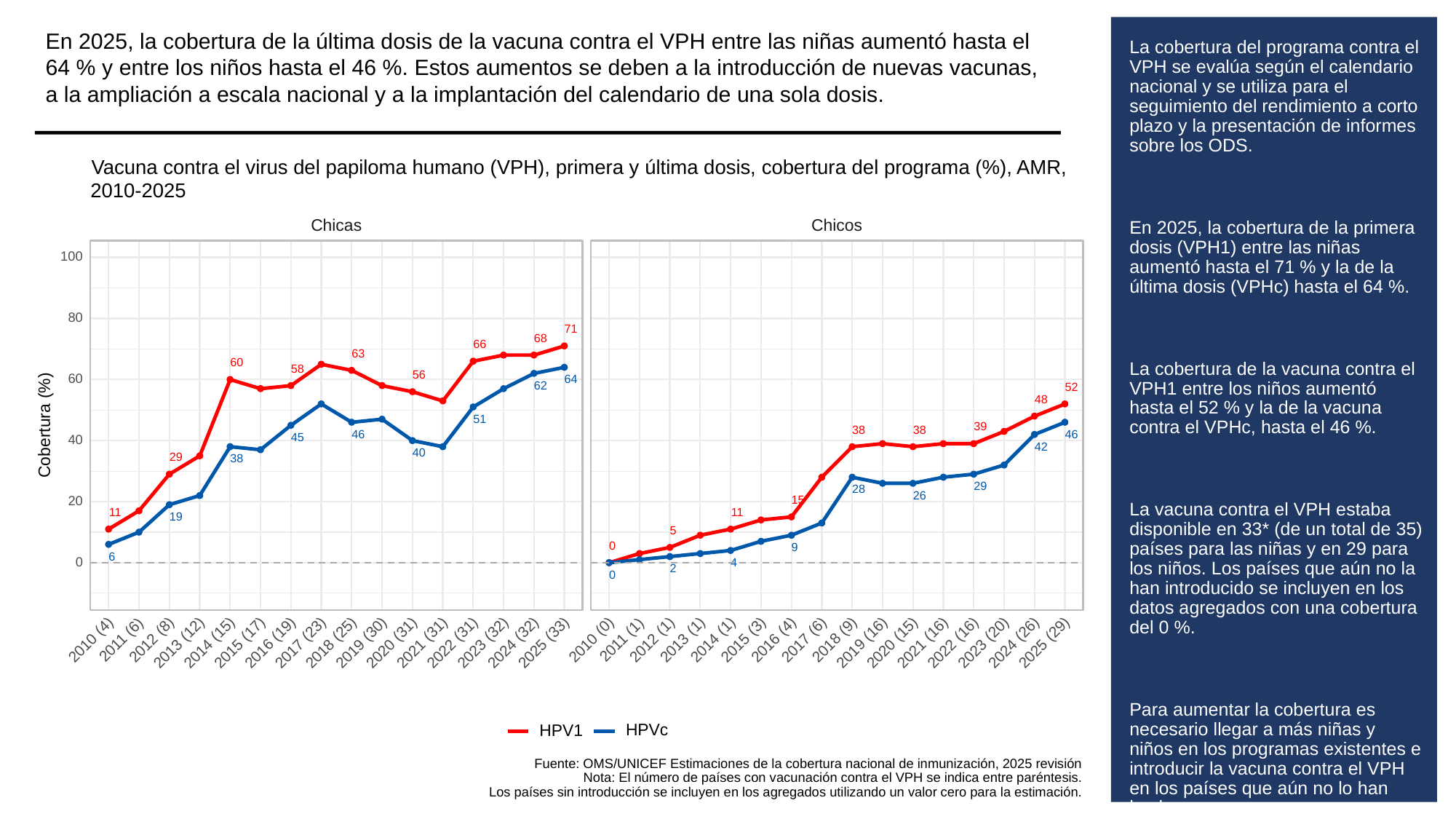

En 2025, la cobertura de la última dosis de la vacuna contra el VPH entre las niñas aumentó hasta el 64 % y entre los niños hasta el 46 %. Estos aumentos se deben a la introducción de nuevas vacunas, a la ampliación a escala nacional y a la implantación del calendario de una sola dosis.
# La cobertura del programa contra el VPH se evalúa según el calendario nacional y se utiliza para el seguimiento del rendimiento a corto plazo y la presentación de informes sobre los ODS.

En 2025, la cobertura de la primera dosis (VPH1) entre las niñas aumentó hasta el 71 % y la de la última dosis (VPHc) hasta el 64 %.

La cobertura de la vacuna contra el VPH1 entre los niños aumentó hasta el 52 % y la de la vacuna contra el VPHc, hasta el 46 %.

La vacuna contra el VPH estaba disponible en 33* (de un total de 35) países para las niñas y en 29 para los niños. Los países que aún no la han introducido se incluyen en los datos agregados con una cobertura del 0 %.

Para aumentar la cobertura es necesario llegar a más niñas y niños en los programas existentes e introducir la vacuna contra el VPH en los países que aún no lo han hecho.

*Incluye introducciones parciales

Vacuna contra el virus del papiloma humano (VPH), primera y última dosis, cobertura del programa (%), AMR,
2010-2025
Chicas
Chicos

100

80

71
68
66

63

60

58

56
60
64

62

52

48

51

Cobertura (%)

39
38
38

46
46

45
40

42

40

29
38

29
28
26

15
20

11
11
19

5

0
9

6

0
4

2
0

2010 (4)
2011 (6)
2012 (8)
2010 (0)
2011 (1)
2012 (1)
2013 (1)
2014 (1)
2015 (3)
2016 (4)
2017 (6)
2018 (9)
2013 (12)
2014 (15)
2015 (17)
2016 (19)
2017 (23)
2018 (25)
2019 (30)
2020 (31)
2021 (31)
2022 (31)
2023 (32)
2024 (32)
2025 (33)
2019 (16)
2020 (15)
2021 (16)
2022 (16)
2023 (20)
2024 (26)
2025 (29)
HPVc
HPV1

Fuente: OMS/UNICEF Estimaciones de la cobertura nacional de inmunización, 2025 revisión
Nota: El número de países con vacunación contra el VPH se indica entre paréntesis.
Los países sin introducción se incluyen en los agregados utilizando un valor cero para la estimación.